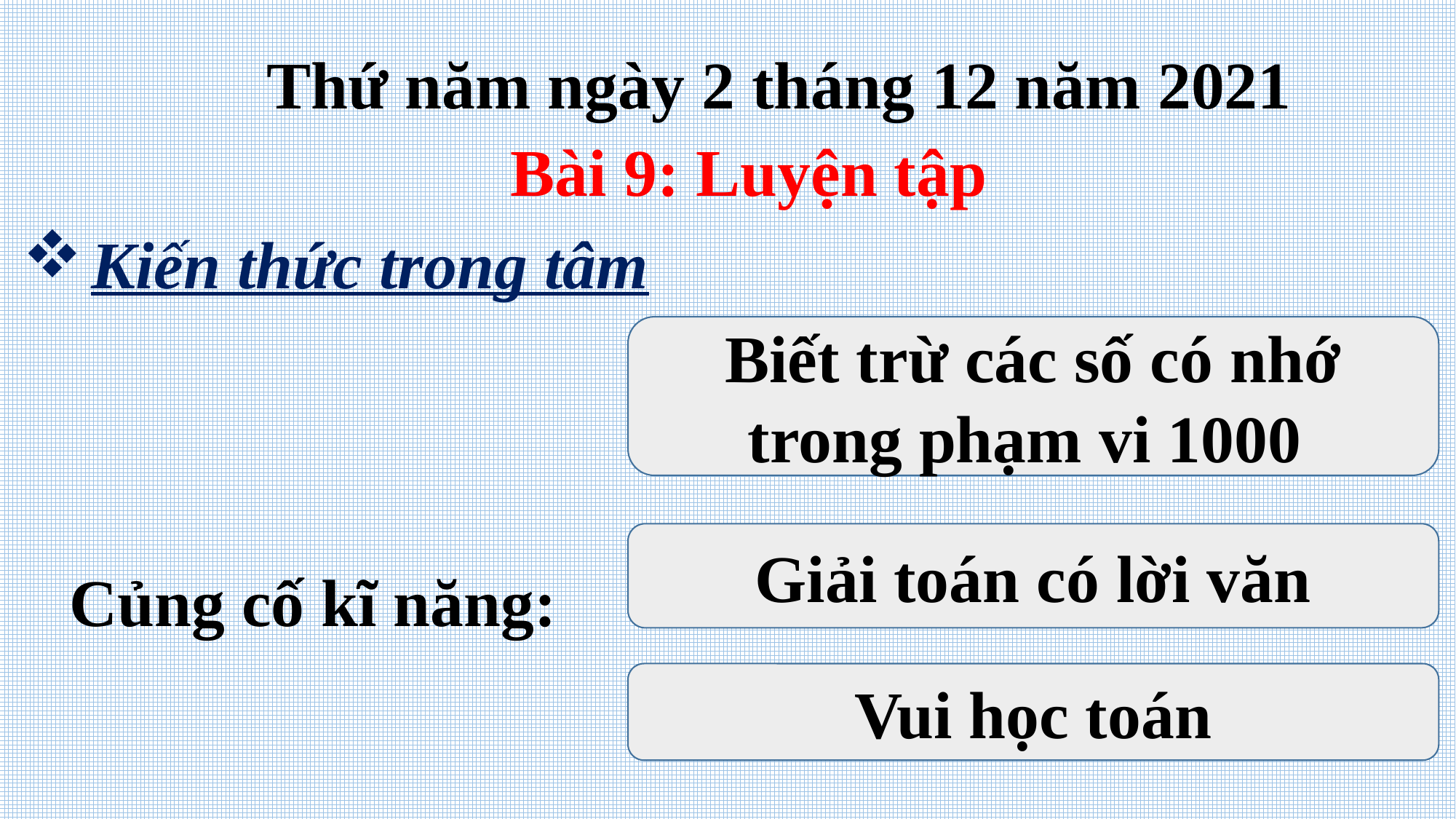

Thứ năm ngày 2 tháng 12 năm 2021
Bài 9: Luyện tập
Kiến thức trong tâm
Biết trừ các số có nhớ trong phạm vi 1000
Giải toán có lời văn
Củng cố kĩ năng:
Vui học toán